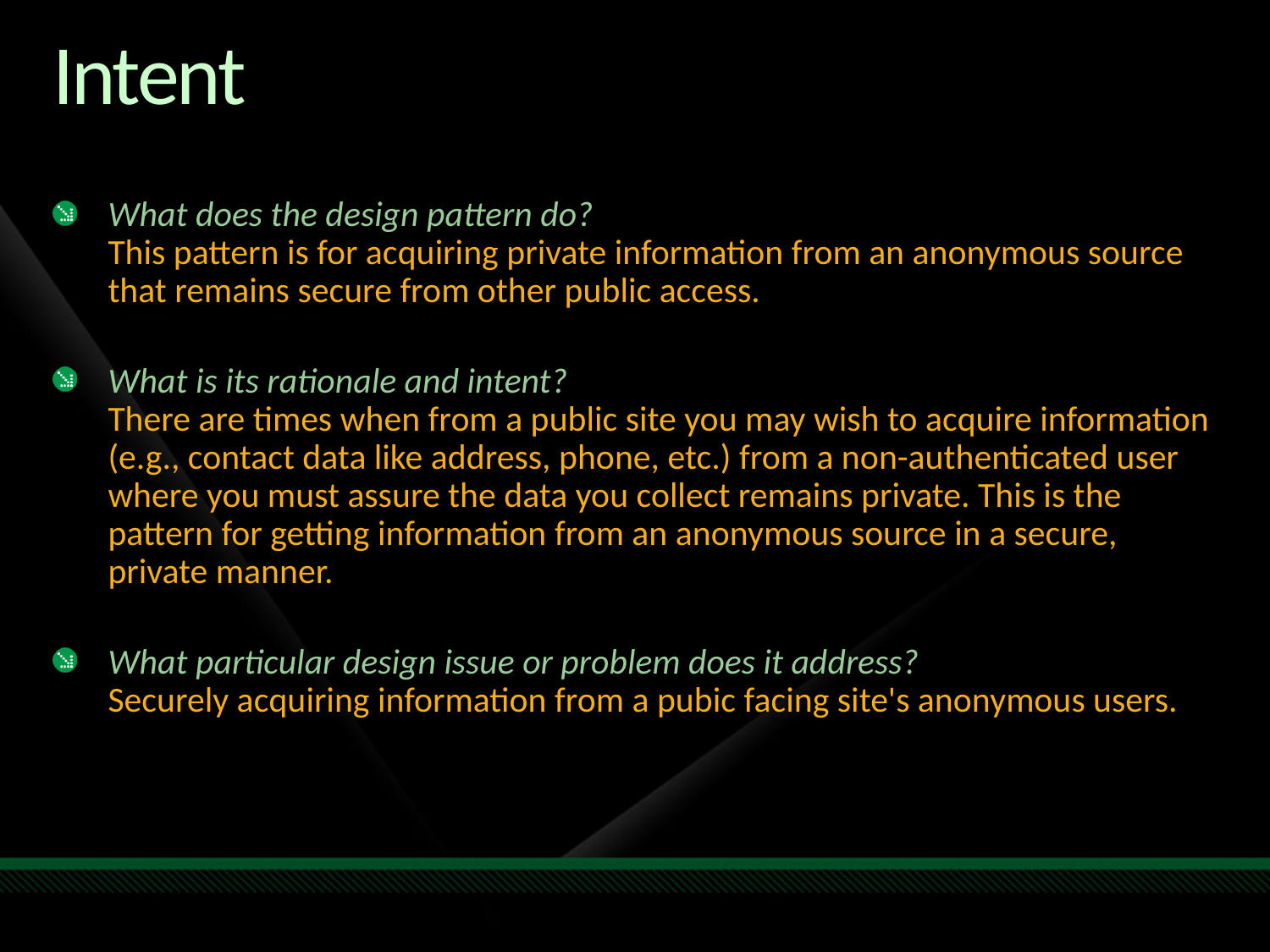

# Intent
What does the design pattern do?
This pattern is for acquiring private information from an anonymous source that remains secure from other public access.

What is its rationale and intent?
There are times when from a public site you may wish to acquire information (e.g., contact data like address, phone, etc.) from a non-authenticated user where you must assure the data you collect remains private. This is the pattern for getting information from an anonymous source in a secure, private manner.

What particular design issue or problem does it address?
Securely acquiring information from a pubic facing site's anonymous users.